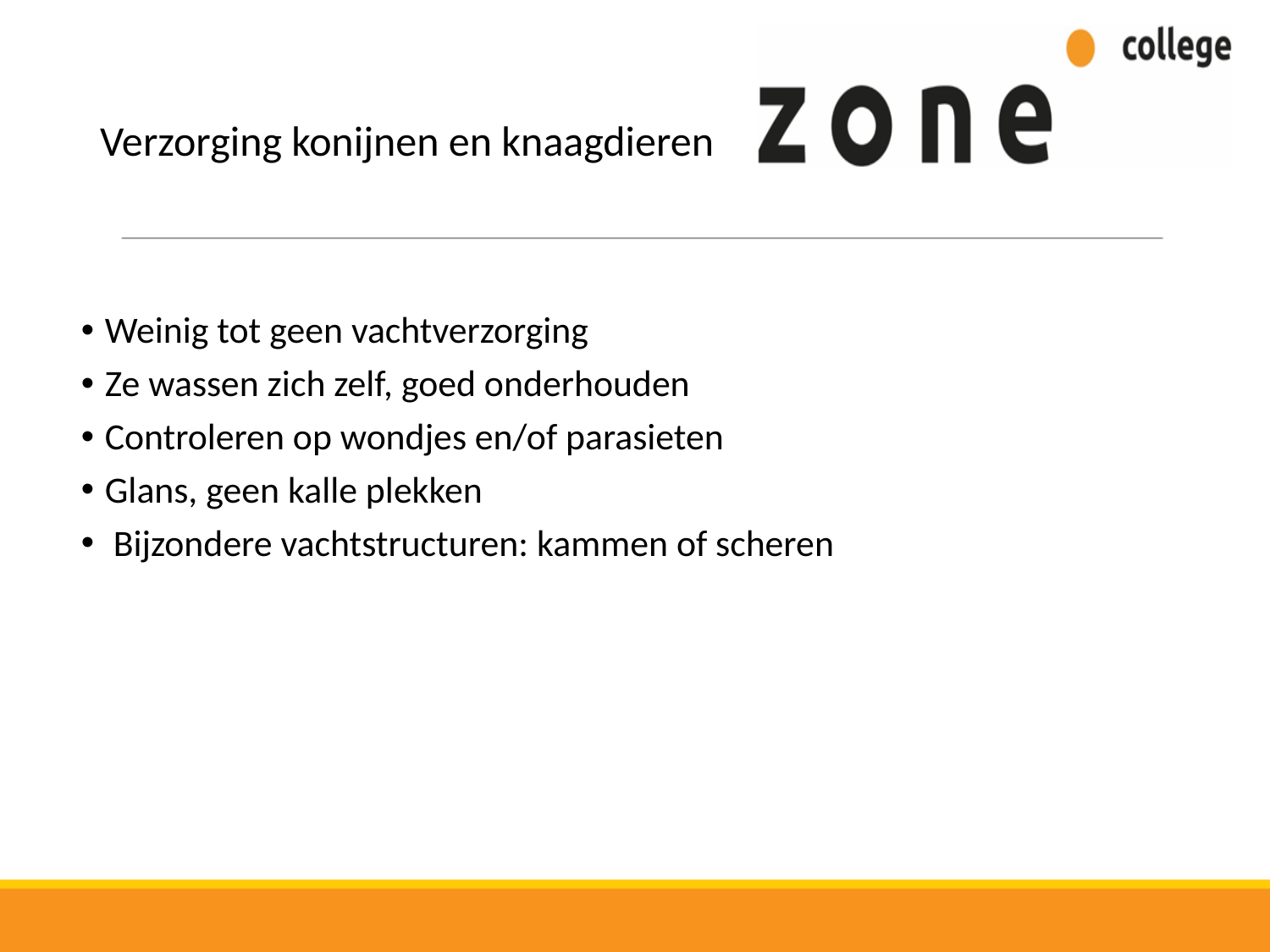

# Verzorging konijnen en knaagdieren
Weinig tot geen vachtverzorging
Ze wassen zich zelf, goed onderhouden
Controleren op wondjes en/of parasieten
Glans, geen kalle plekken
 Bijzondere vachtstructuren: kammen of scheren